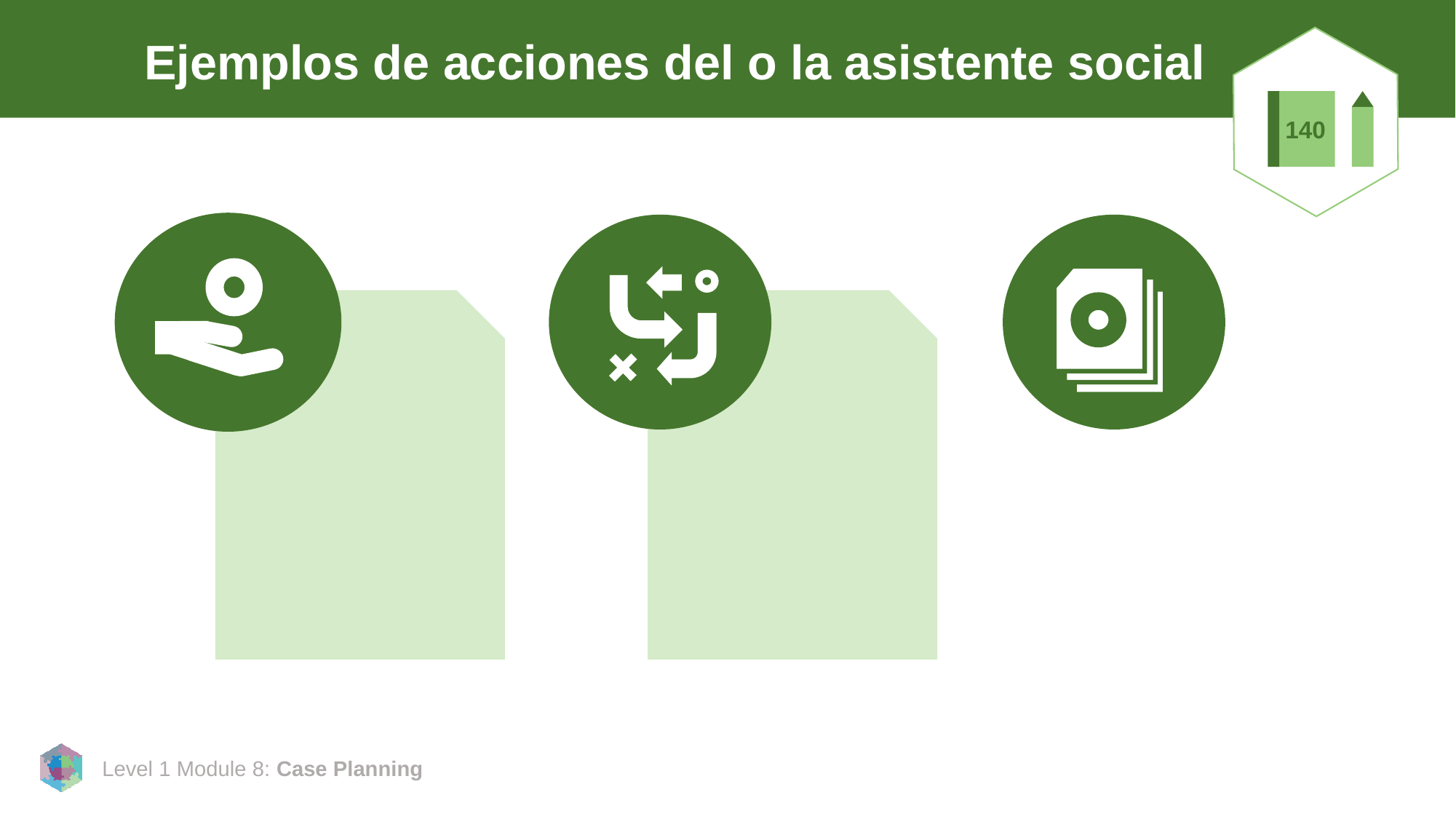

# Ejemplos de acciones del o la asistente social

140